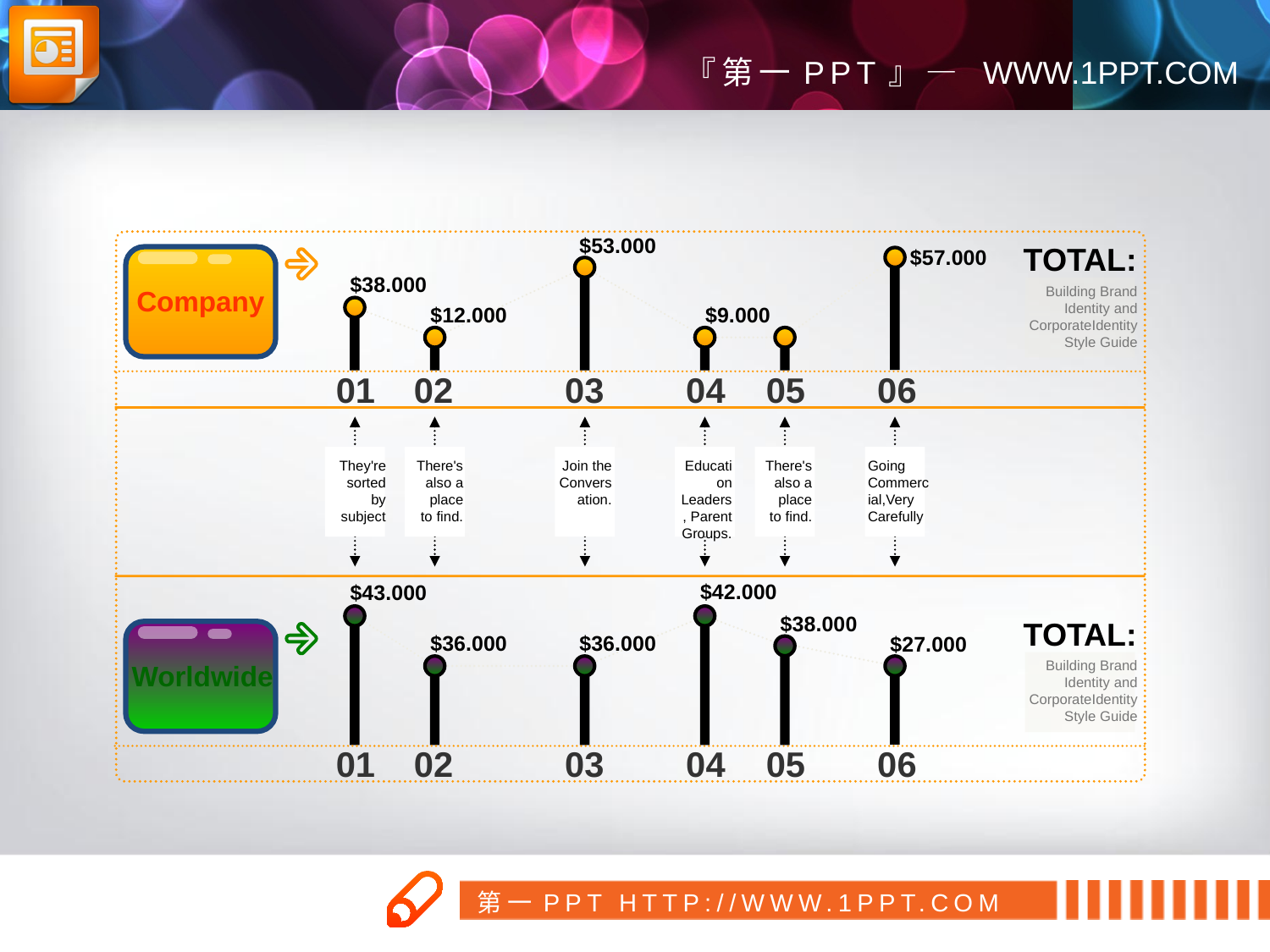

$53.000

TOTAL:
$57.000

Company

$38.000

Building Brand Identity and CorporateIdentity Style Guide

$9.000
$12.000

01
02
03
04
05
06

They're sorted by subject
There's also a place
to find.
Join the Conversation.
Education Leaders, Parent
Groups.
There's also a place
to find.
Going Commercial,Very Carefully
$42.000
$43.000

$38.000

TOTAL:

$36.000
$36.000
$27.000

Building Brand Identity and CorporateIdentity Style Guide
Worldwide

01
02
03
04
05
06

PART_04